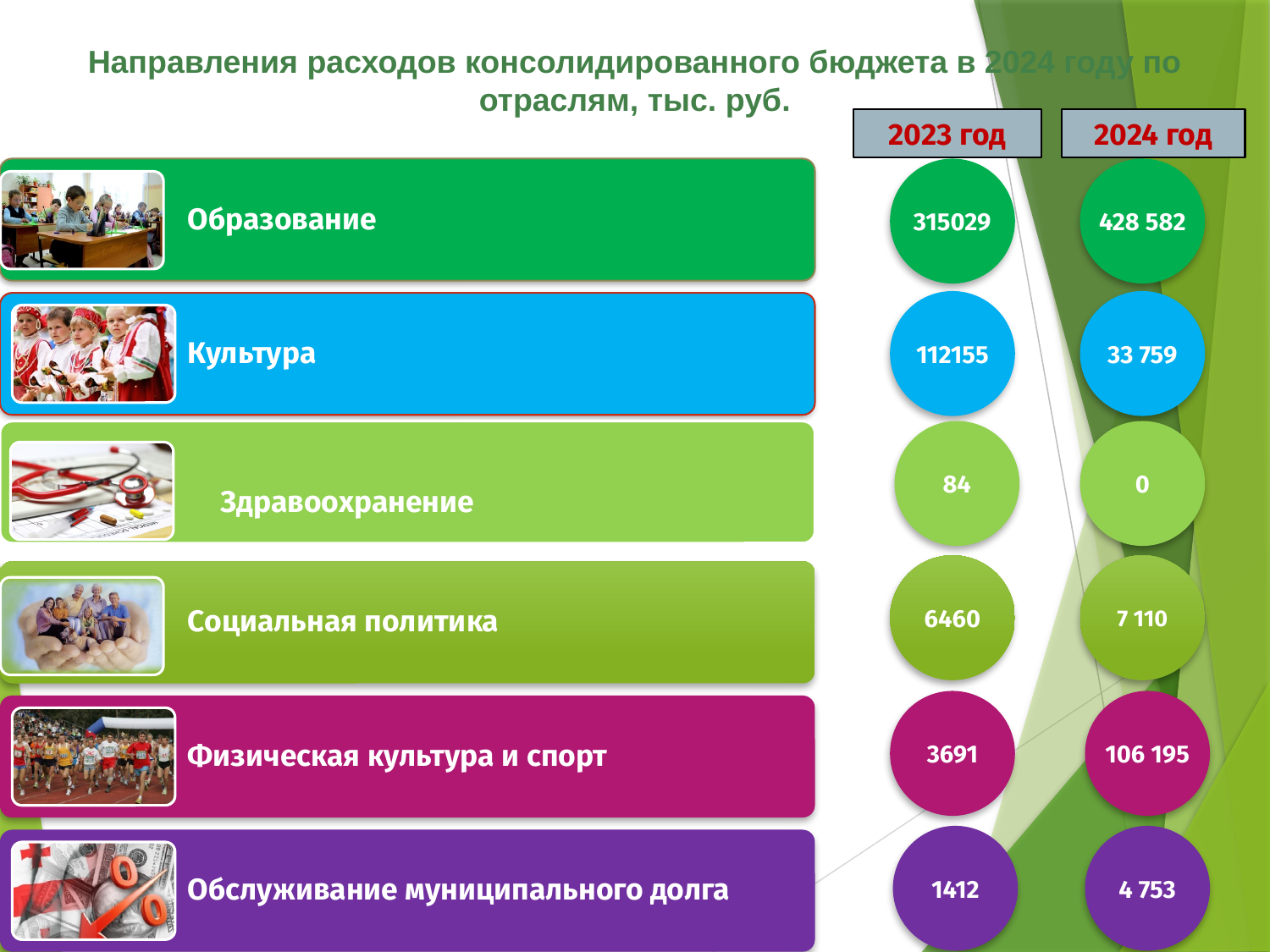

Направления расходов консолидированного бюджета в 2024 году по отраслям, тыс. руб.
2023 год
2024 год
428 582
Образование
Культура

Социальная политика
Физическая культура и спорт
Обслуживание муниципального долга
315029
112155
33 759
84
0
Здравоохранение
6460
7 110
3691
106 195
1412
4 753